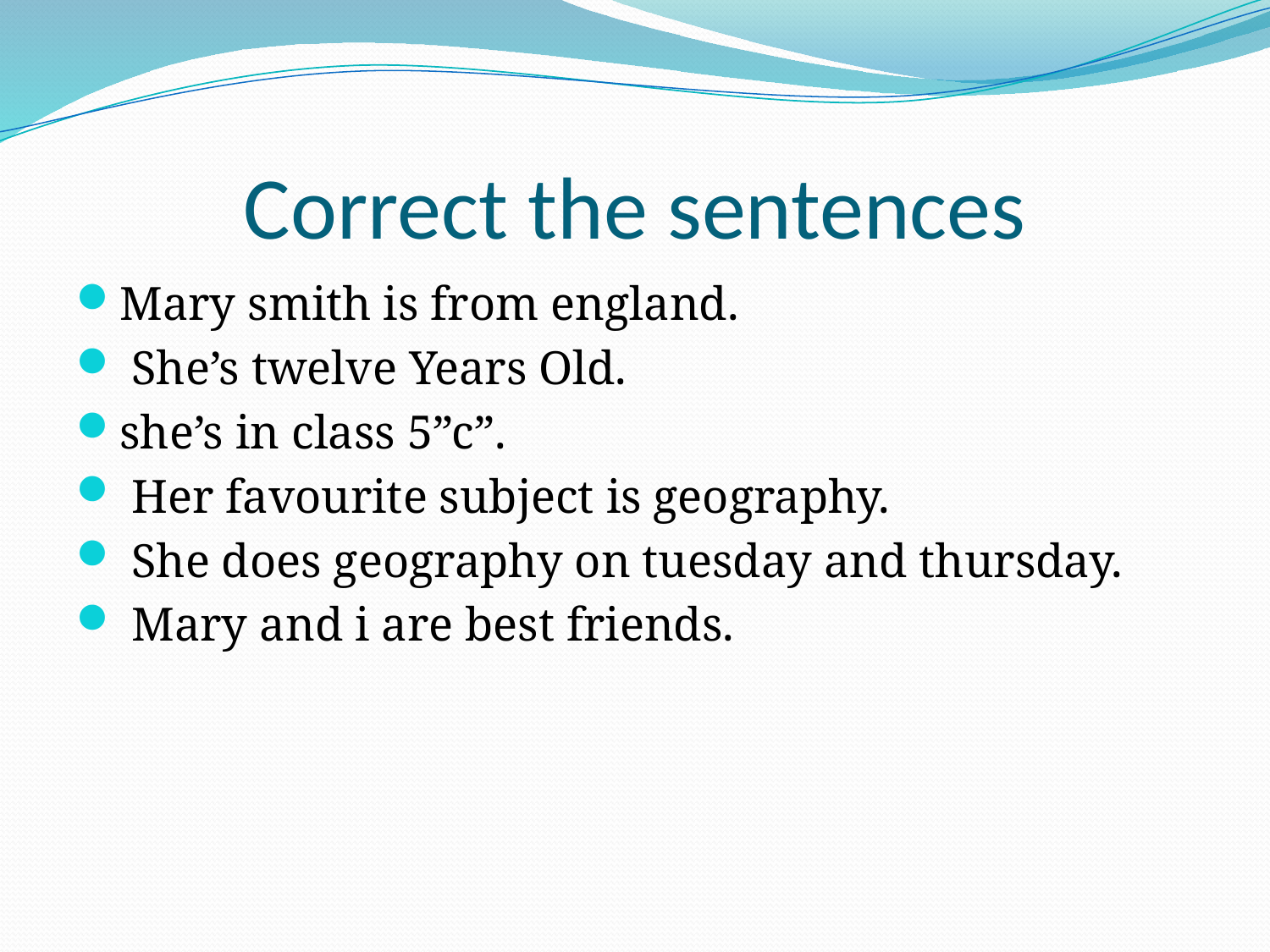

# Correct the sentences
Mary smith is from england.
 She’s twelve Years Old.
she’s in class 5”c”.
 Her favourite subject is geography.
 She does geography on tuesday and thursday.
 Mary and i are best friends.